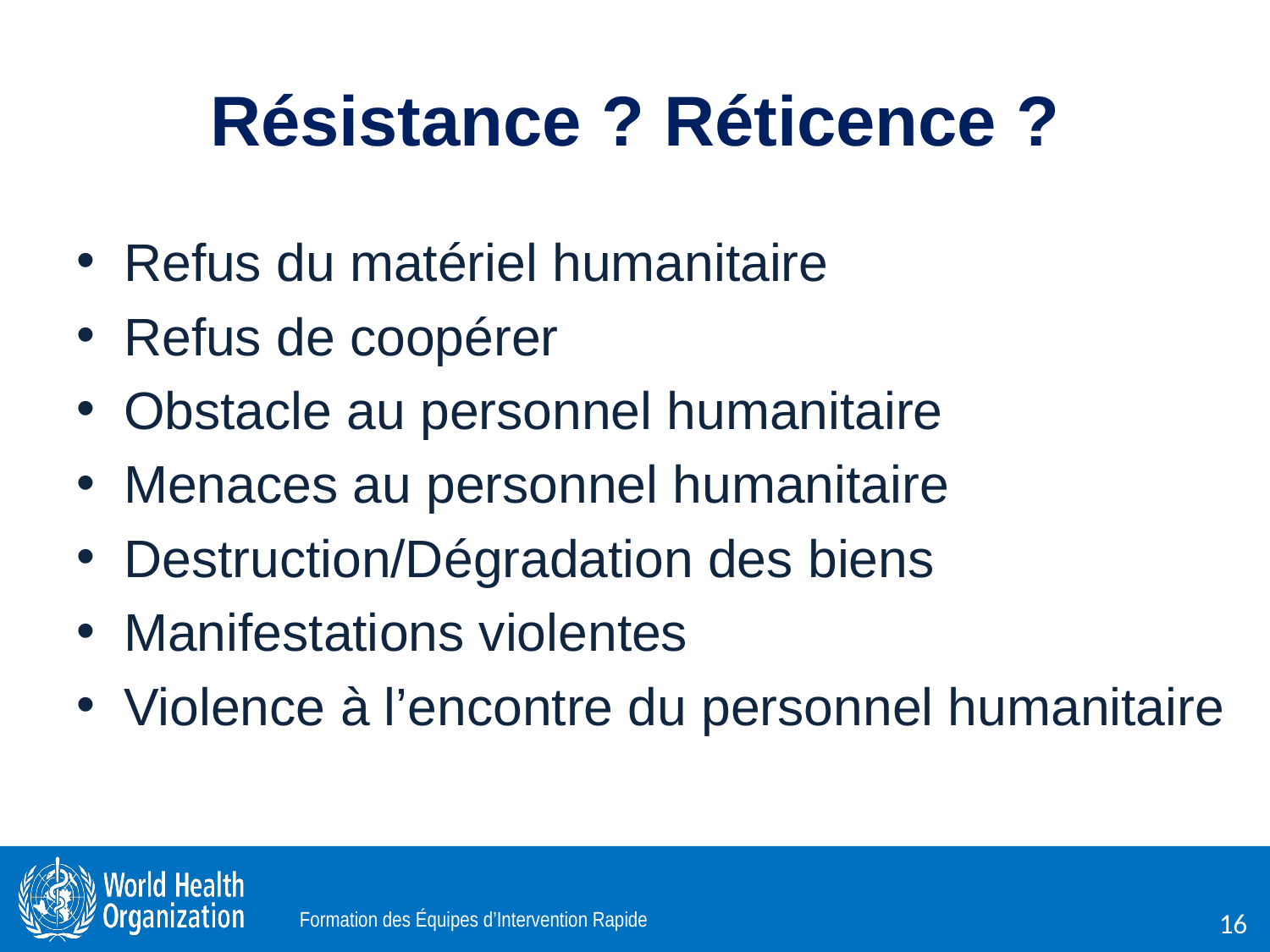

# Résistance ? Réticence ?
Refus du matériel humanitaire
Refus de coopérer
Obstacle au personnel humanitaire
Menaces au personnel humanitaire
Destruction/Dégradation des biens
Manifestations violentes
Violence à l’encontre du personnel humanitaire